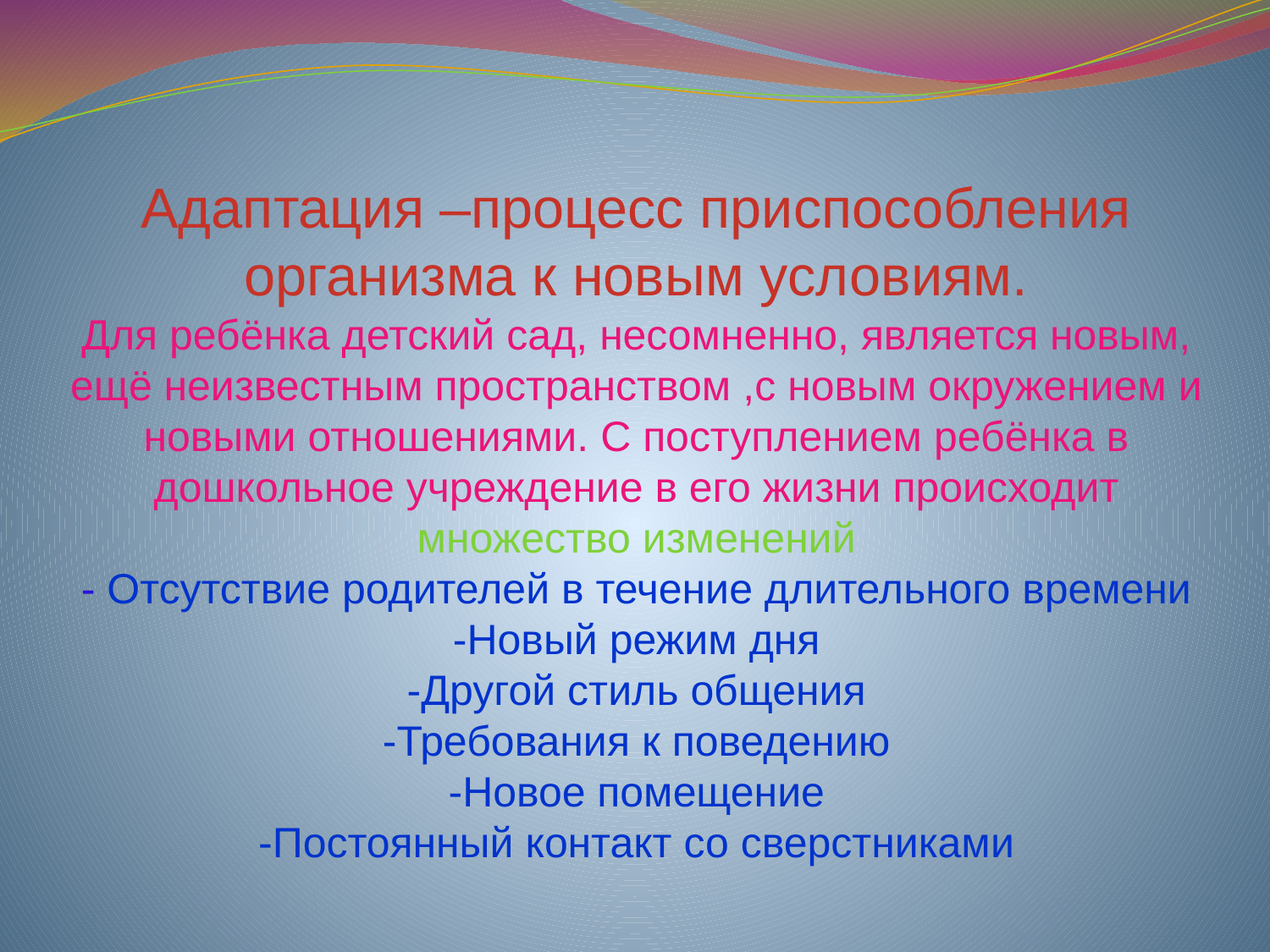

# Адаптация –процесс приспособления организма к новым условиям. Для ребёнка детский сад, несомненно, является новым, ещё неизвестным пространством ,с новым окружением и новыми отношениями. С поступлением ребёнка в дошкольное учреждение в его жизни происходит множество изменений - Отсутствие родителей в течение длительного времени -Новый режим дня -Другой стиль общения -Требования к поведению -Новое помещение -Постоянный контакт со сверстниками